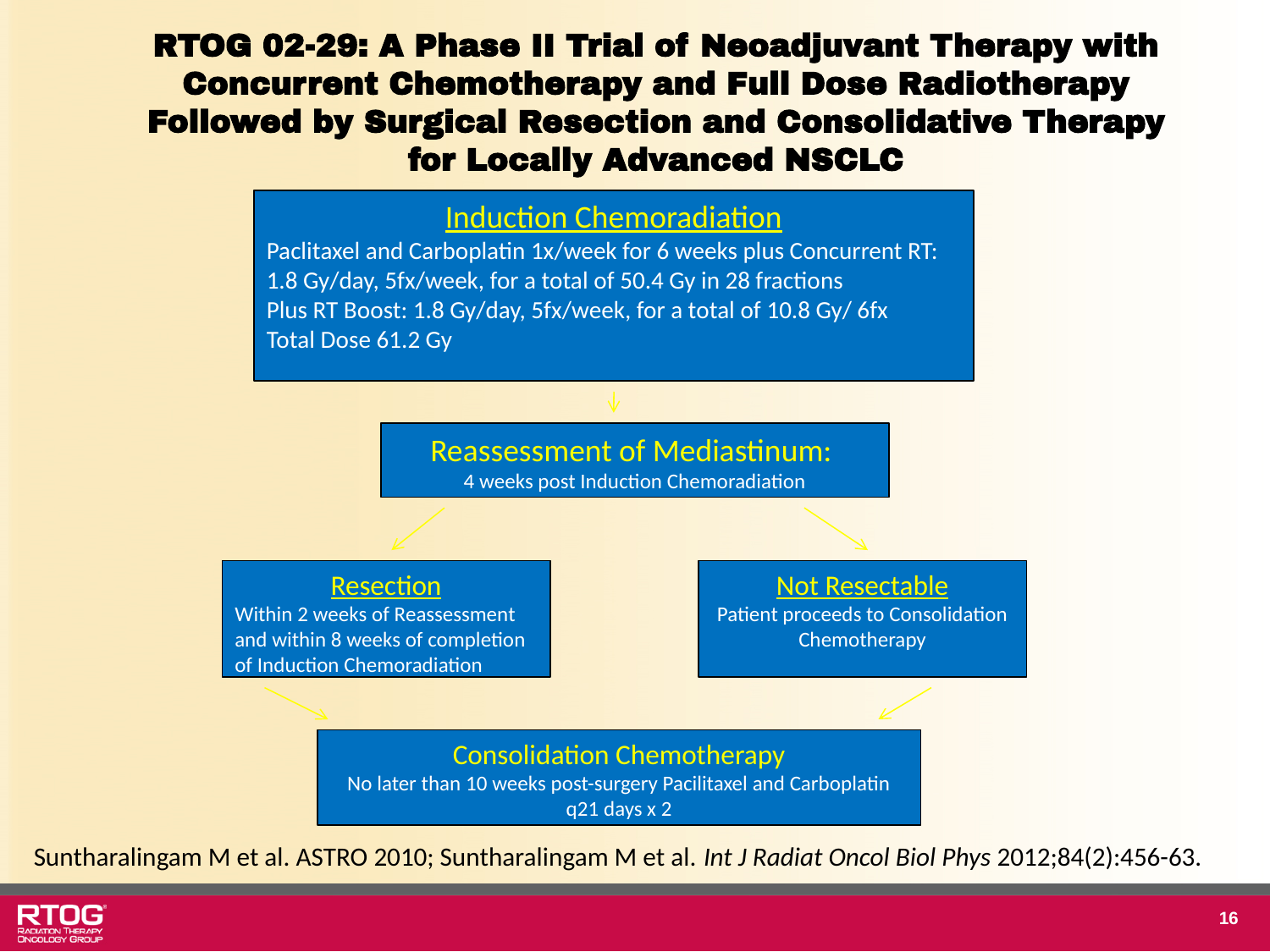

RTOG 02-29: A Phase II Trial of Neoadjuvant Therapy with Concurrent Chemotherapy and Full Dose Radiotherapy Followed by Surgical Resection and Consolidative Therapy for Locally Advanced NSCLC
Induction Chemoradiation
Paclitaxel and Carboplatin 1x/week for 6 weeks plus Concurrent RT:
1.8 Gy/day, 5fx/week, for a total of 50.4 Gy in 28 fractions
Plus RT Boost: 1.8 Gy/day, 5fx/week, for a total of 10.8 Gy/ 6fx
Total Dose 61.2 Gy

Reassessment of Mediastinum:
4 weeks post Induction Chemoradiation
Resection
Within 2 weeks of Reassessment and within 8 weeks of completion of Induction Chemoradiation
Not Resectable
Patient proceeds to Consolidation Chemotherapy
Consolidation Chemotherapy
No later than 10 weeks post-surgery Pacilitaxel and Carboplatin q21 days x 2
Suntharalingam M et al. ASTRO 2010; Suntharalingam M et al. Int J Radiat Oncol Biol Phys 2012;84(2):456-63.